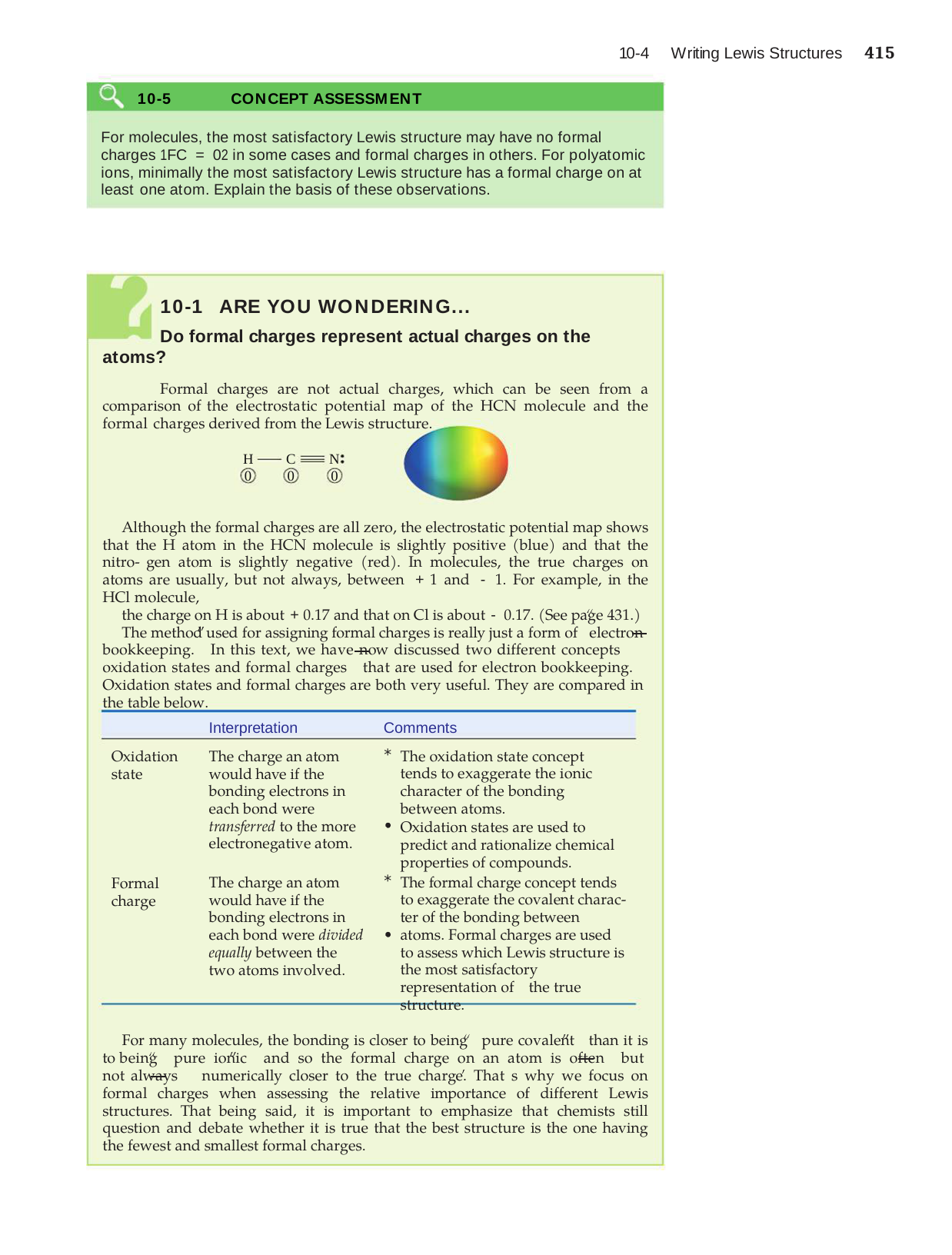

Writing Lewis Structures	415
10-4
10-5	CONCEPT ASSESSMENT

For molecules, the most satisfactory Lewis structure may have no formal charges 1FC  =  02 in some cases and formal charges in others. For polyatomic ions, minimally the most satisfactory Lewis structure has a formal charge on at least one atom. Explain the basis of these observations.
10-1   ARE YOU WONDERING...
Do formal charges represent actual charges on the atoms?
Formal charges are not actual charges, which can be seen from a comparison of the electrostatic potential map of the HCN molecule and the formal charges derived from the Lewis structure.
H 0
C 0
N 0
Although the formal charges are all zero, the electrostatic potential map shows that the H atom in the HCN molecule is slightly positive (blue) and that the nitro- gen atom is slightly negative (red). In molecules, the true charges on atoms are usually, but not always, between  + 1 and  - 1. For example, in the HCl molecule,
the charge on H is about + 0.17 and that on Cl is about - 0.17. (See page 431.)
The method used for assigning formal charges is really just a form of   electron bookkeeping.    In this text, we have now discussed two different concepts oxidation states and formal charges    that are used for electron bookkeeping. Oxidation states and formal charges are both very useful. They are compared in the table below.

Interpretation
The charge an atom would have if the bonding electrons in each bond were transferred to the more electronegative atom.
Comments
The oxidation state concept tends to exaggerate the ionic character of the bonding between atoms.
Oxidation states are used to predict and rationalize chemical properties of compounds.
The formal charge concept tends to exaggerate the covalent charac- ter of the bonding between atoms. Formal charges are used to assess which Lewis structure is the most satisfactory representation of    the true structure.
Oxidation state

Formal charge
The charge an atom would have if the bonding electrons in each bond were divided equally between the two atoms involved.

For many molecules, the bonding is closer to being   pure covalent   than it is to being    pure  ionic    and  so  the  formal  charge  on  an  atom  is  often    but  not always    numerically closer to the true charge. That s why we focus on formal charges when assessing the relative importance of different Lewis structures. That being said, it is important to emphasize that chemists still question and debate whether it is true that the best structure is the one having the fewest and smallest formal charges.